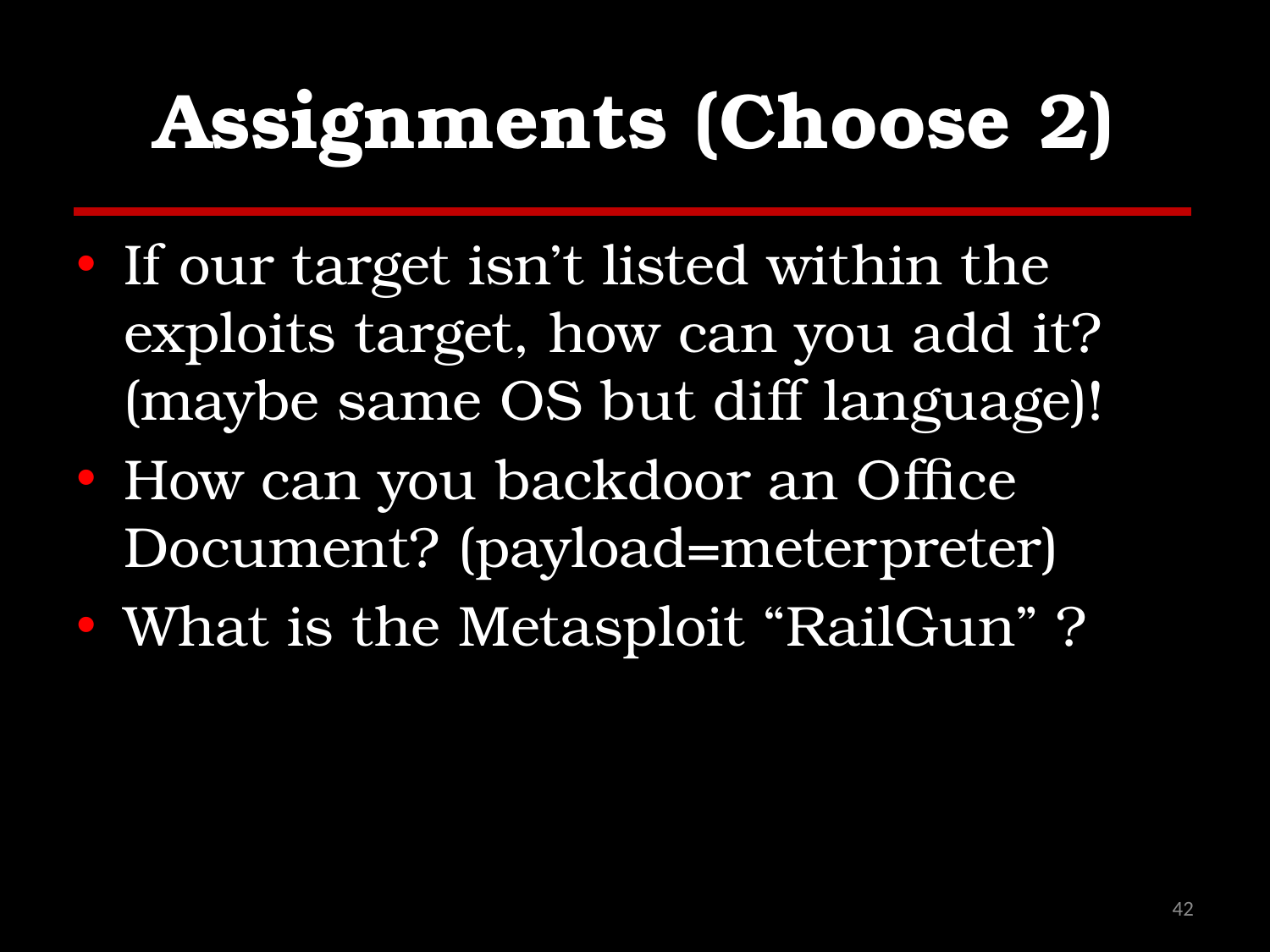

# Assignments (Choose 2)
If our target isn’t listed within the exploits target, how can you add it? (maybe same OS but diff language)!
How can you backdoor an Office Document? (payload=meterpreter)
What is the Metasploit “RailGun” ?
42